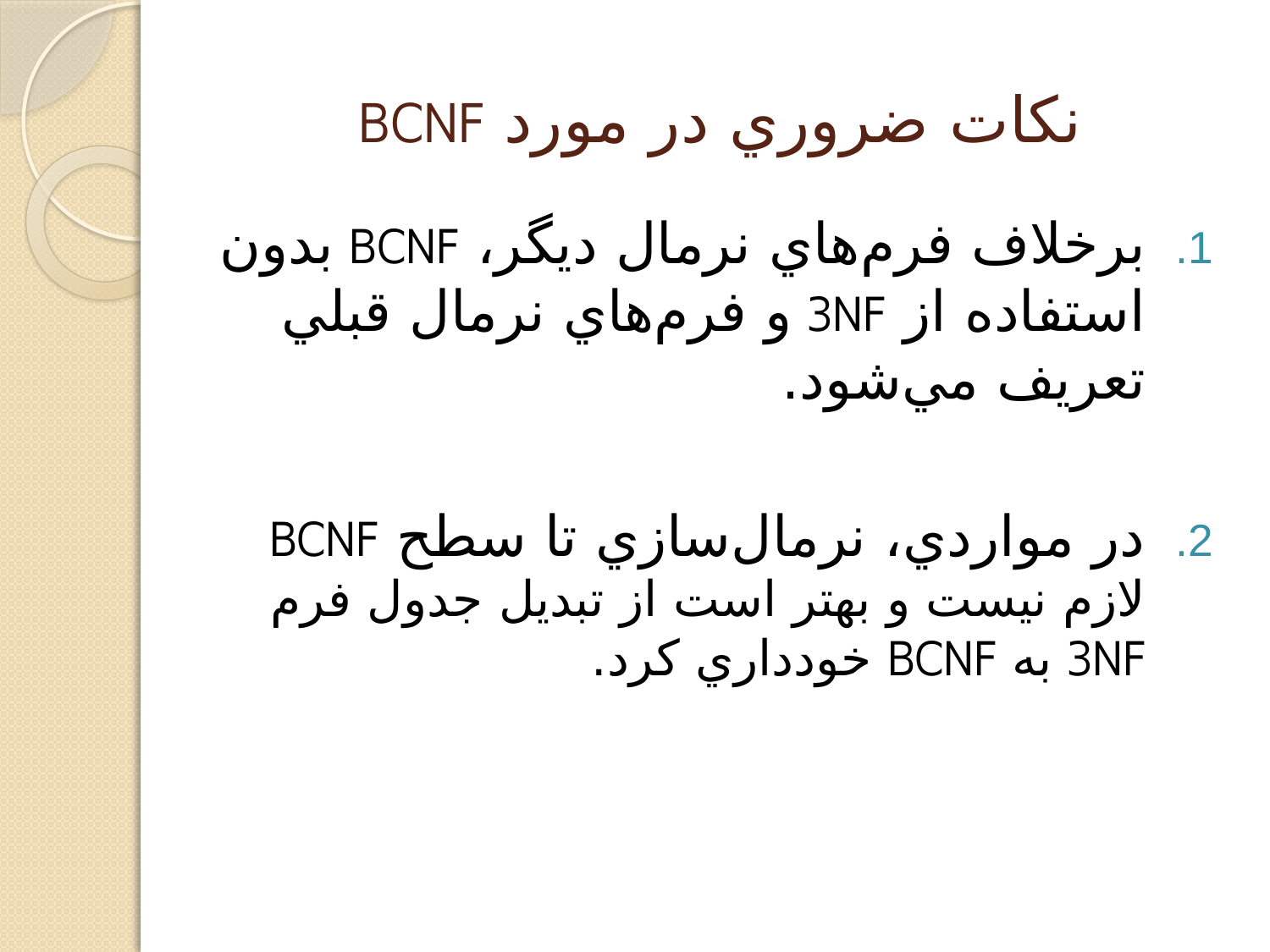

# نکات ضروري در مورد BCNF
برخلاف فرم‌هاي نرمال ديگر، BCNF بدون استفاده از 3NF و فرم‌هاي نرمال قبلي تعريف مي‌شود.

در مواردي، نرمال‌سازي تا سطح BCNF لازم نيست و بهتر است از تبديل جدول فرم 3NF به BCNF خودداري کرد.